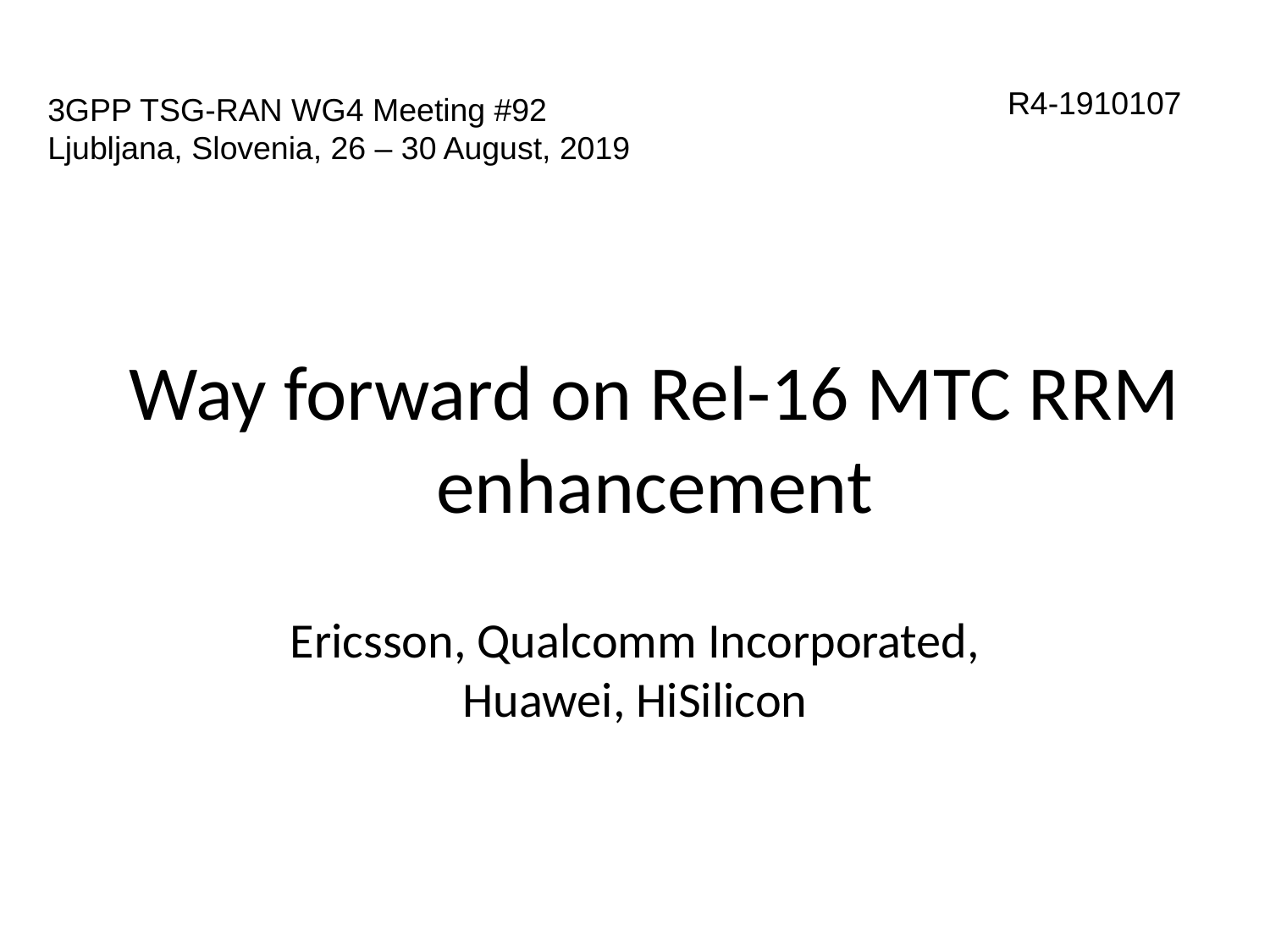

# 3GPP TSG-RAN WG4 Meeting #92 Ljubljana, Slovenia, 26 – 30 August, 2019
R4-1910107
Way forward on Rel-16 MTC RRM enhancement
Ericsson, Qualcomm Incorporated, Huawei, HiSilicon